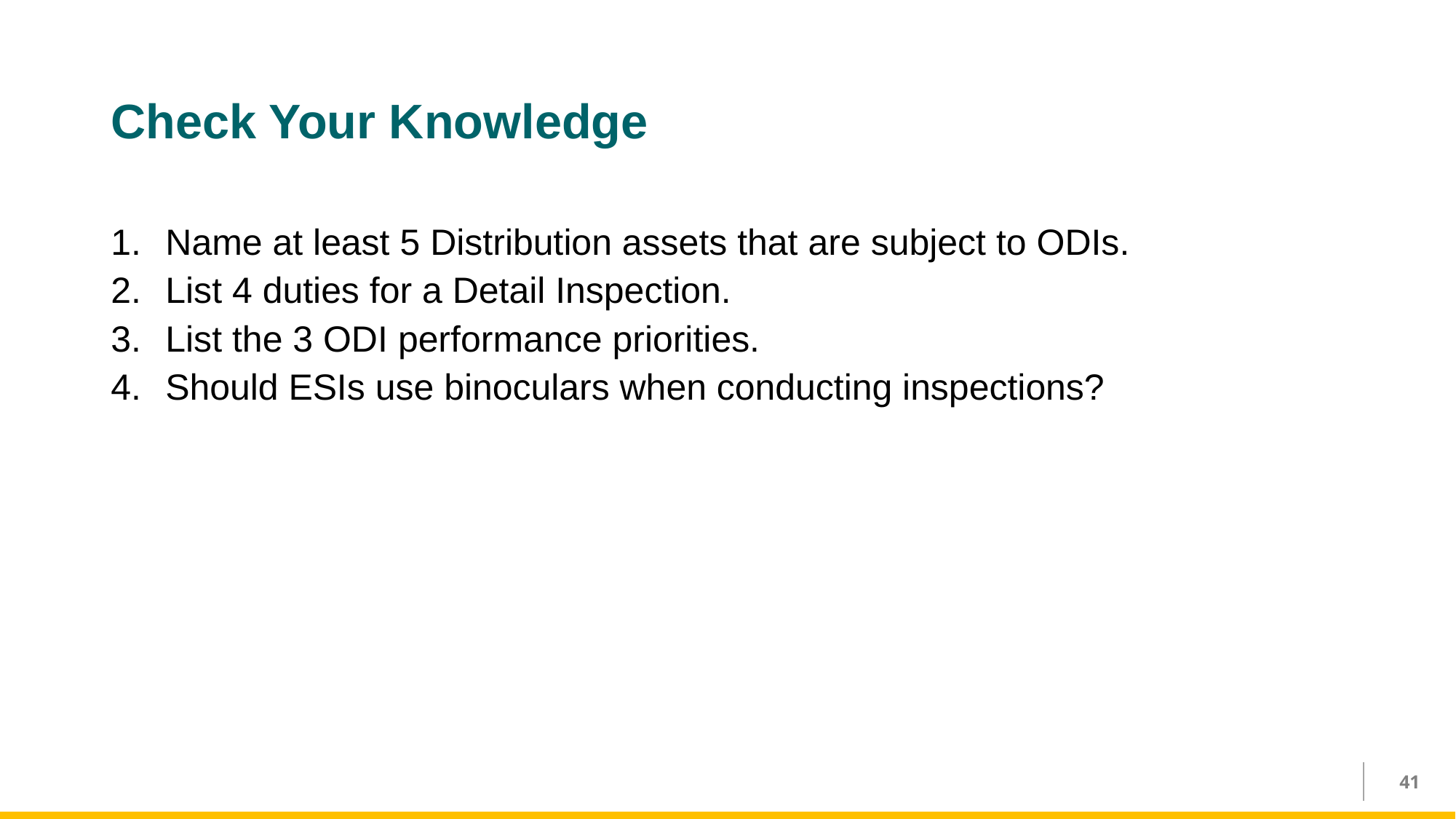

# Check Your Knowledge
Name at least 5 Distribution assets that are subject to ODIs.
List 4 duties for a Detail Inspection.
List the 3 ODI performance priorities.
Should ESIs use binoculars when conducting inspections?